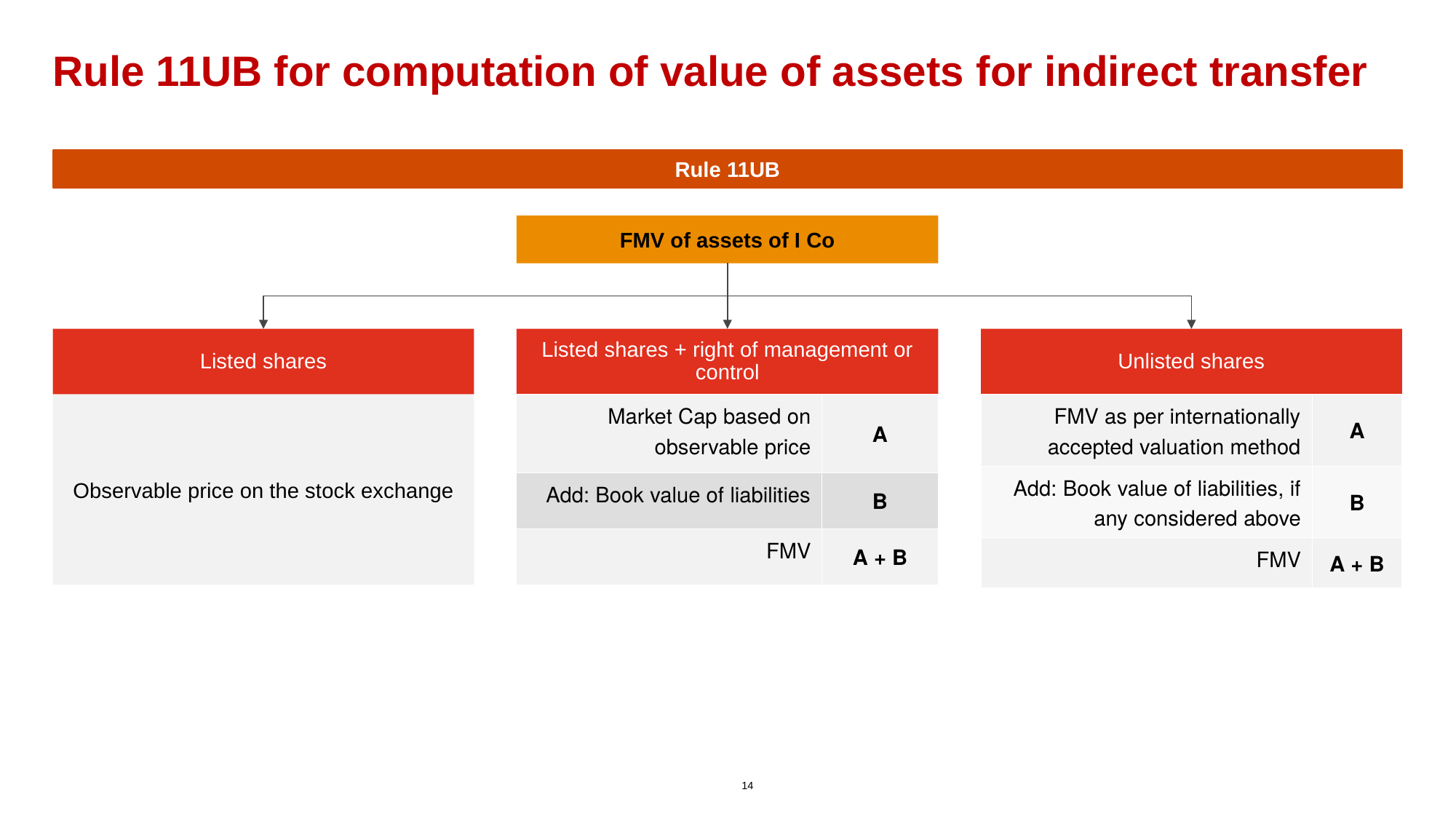

Rule 11UB for computation of value of assets for indirect transfer
Rule 11UB
FMV of assets of I Co
Listed shares
Listed shares + right of management or control
Unlisted shares
| Market Cap based on observable price | A |
| --- | --- |
| Add: Book value of liabilities | B |
| FMV | A + B |
| FMV as per internationally accepted valuation method | A |
| --- | --- |
| Add: Book value of liabilities, if any considered above | B |
| FMV | A + B |
Observable price on the stock exchange
14